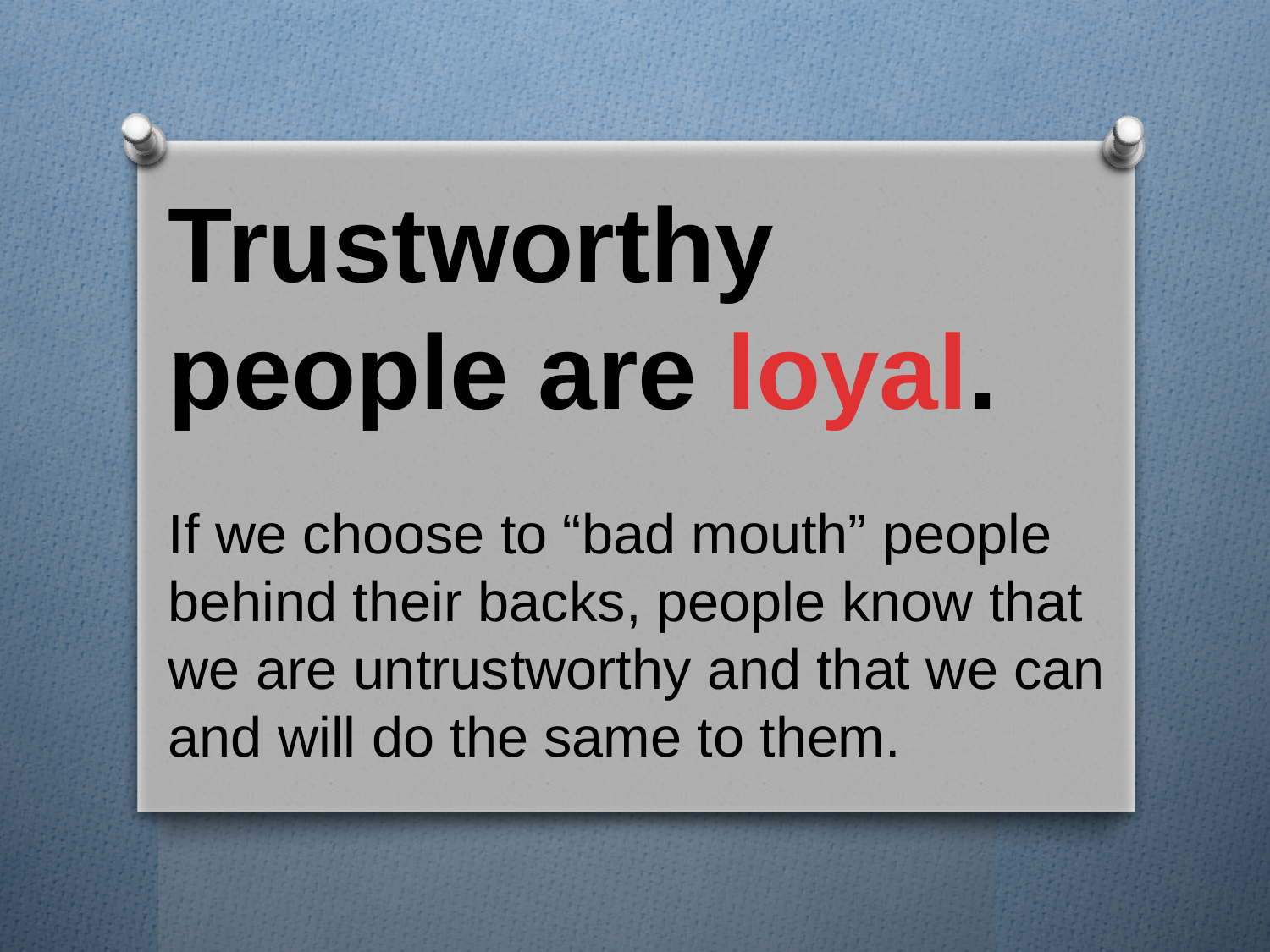

Trustworthy people are loyal.

If we choose to “bad mouth” people behind their backs, people know that we are untrustworthy and that we can and will do the same to them.